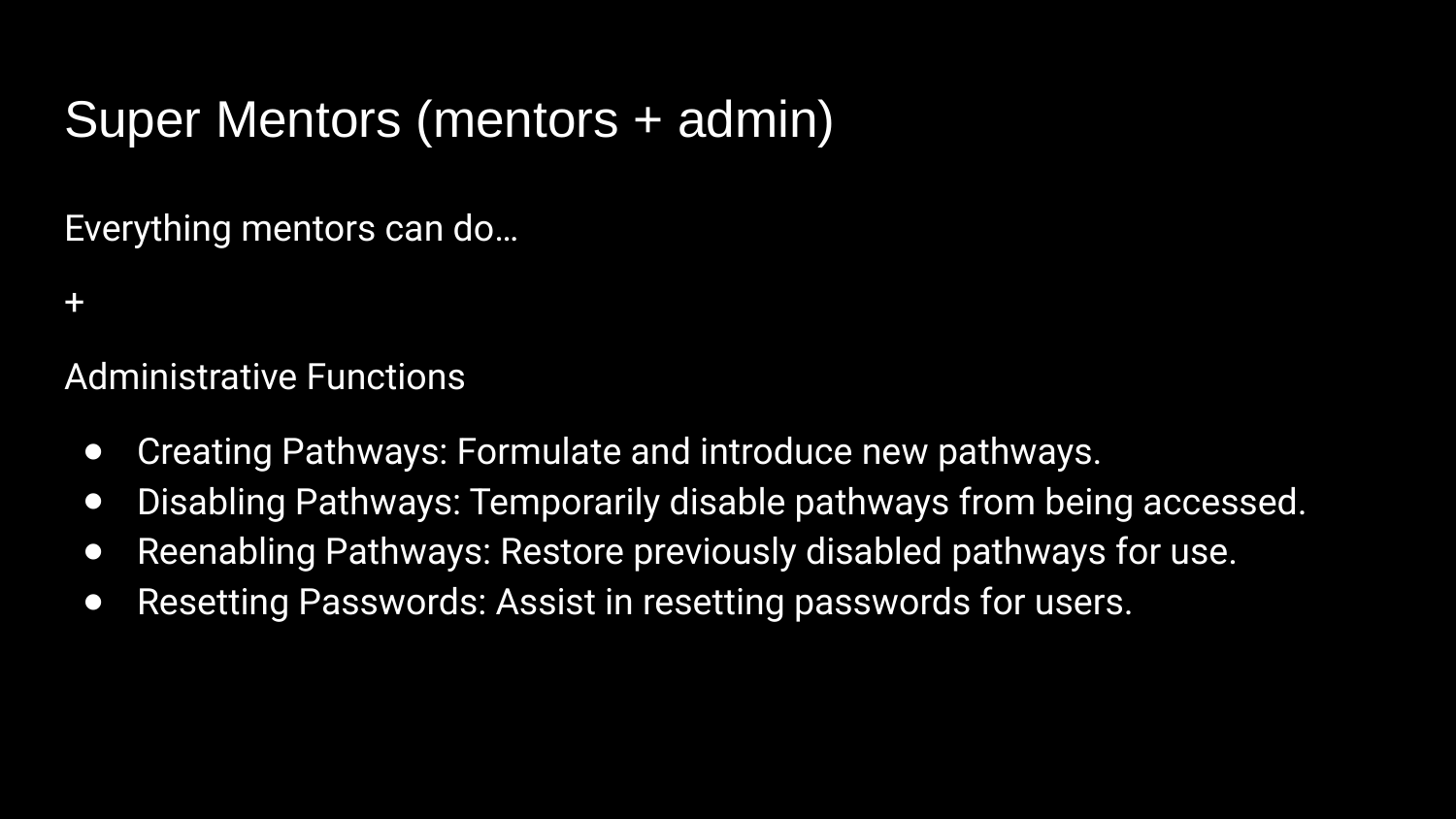

# Super Mentors (mentors + admin)
Everything mentors can do…
+
Administrative Functions
Creating Pathways: Formulate and introduce new pathways.
Disabling Pathways: Temporarily disable pathways from being accessed.
Reenabling Pathways: Restore previously disabled pathways for use.
Resetting Passwords: Assist in resetting passwords for users.